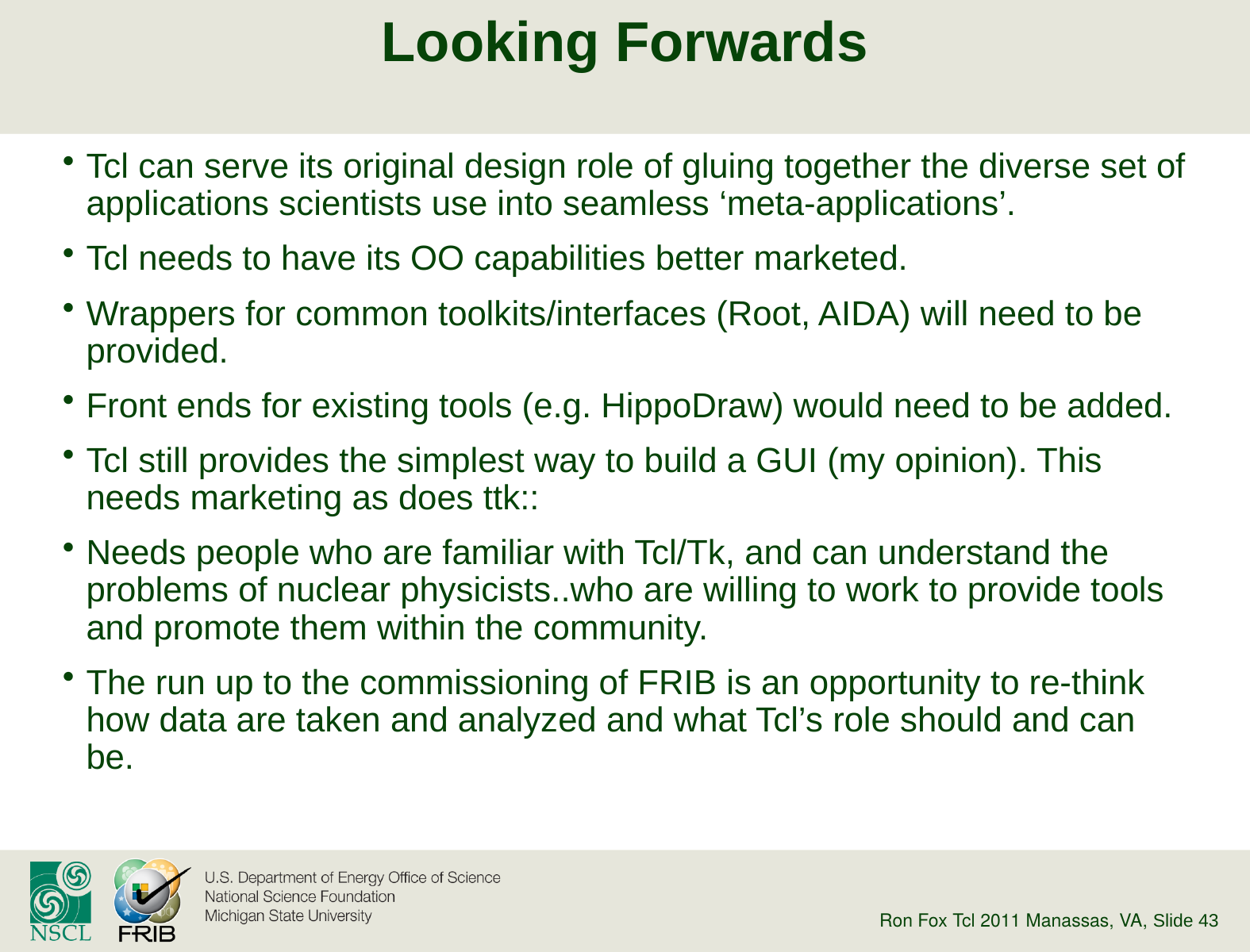

# Looking Forwards
Tcl can serve its original design role of gluing together the diverse set of applications scientists use into seamless ‘meta-applications’.
Tcl needs to have its OO capabilities better marketed.
Wrappers for common toolkits/interfaces (Root, AIDA) will need to be provided.
Front ends for existing tools (e.g. HippoDraw) would need to be added.
Tcl still provides the simplest way to build a GUI (my opinion). This needs marketing as does ttk::
Needs people who are familiar with Tcl/Tk, and can understand the problems of nuclear physicists..who are willing to work to provide tools and promote them within the community.
The run up to the commissioning of FRIB is an opportunity to re-think how data are taken and analyzed and what Tcl’s role should and can be.